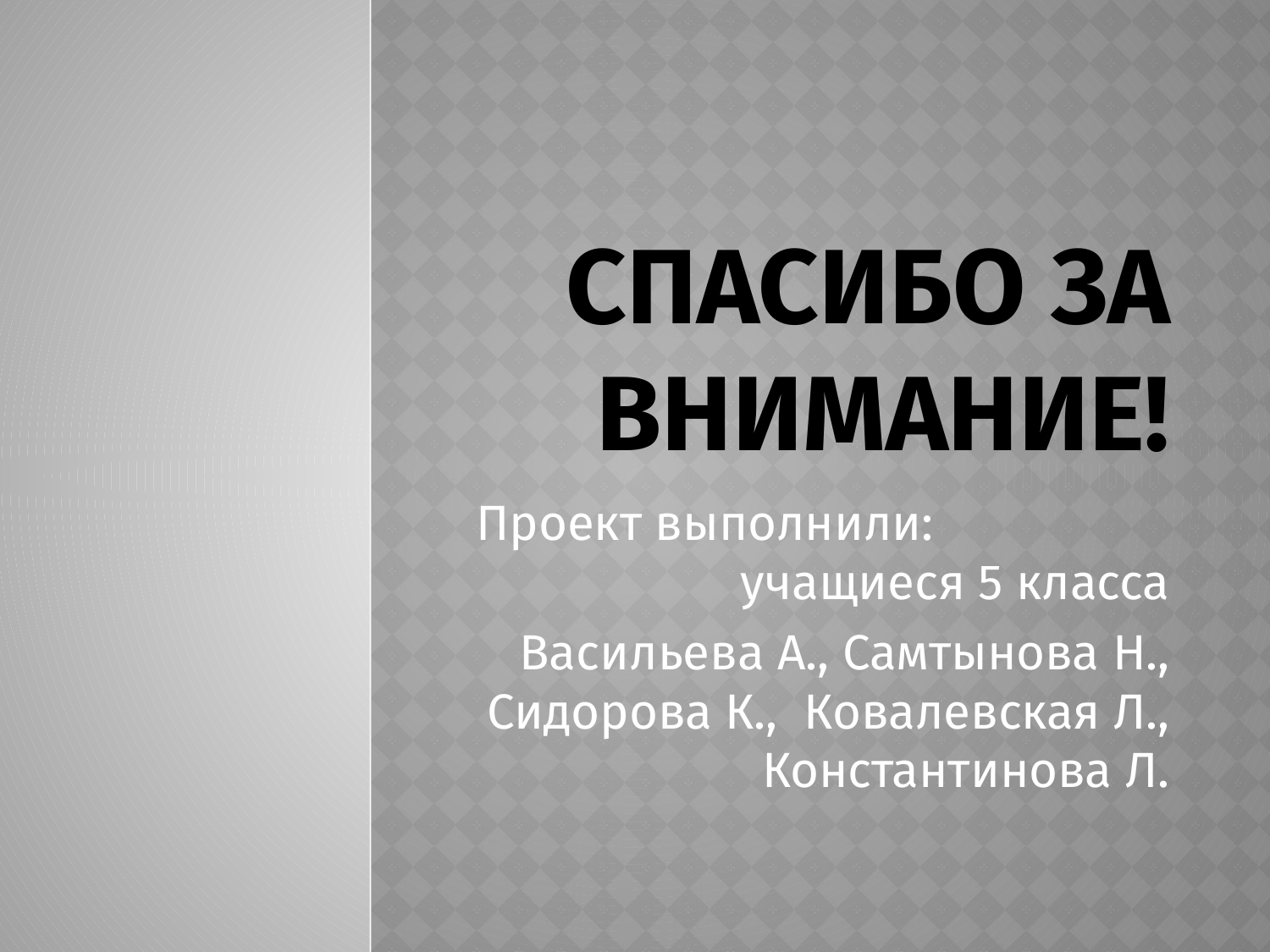

# Спасибо за внимание!
Проект выполнили:                   учащиеся 5 класса
Васильева А., Самтынова Н., Сидорова К.,  Ковалевская Л., Константинова Л.